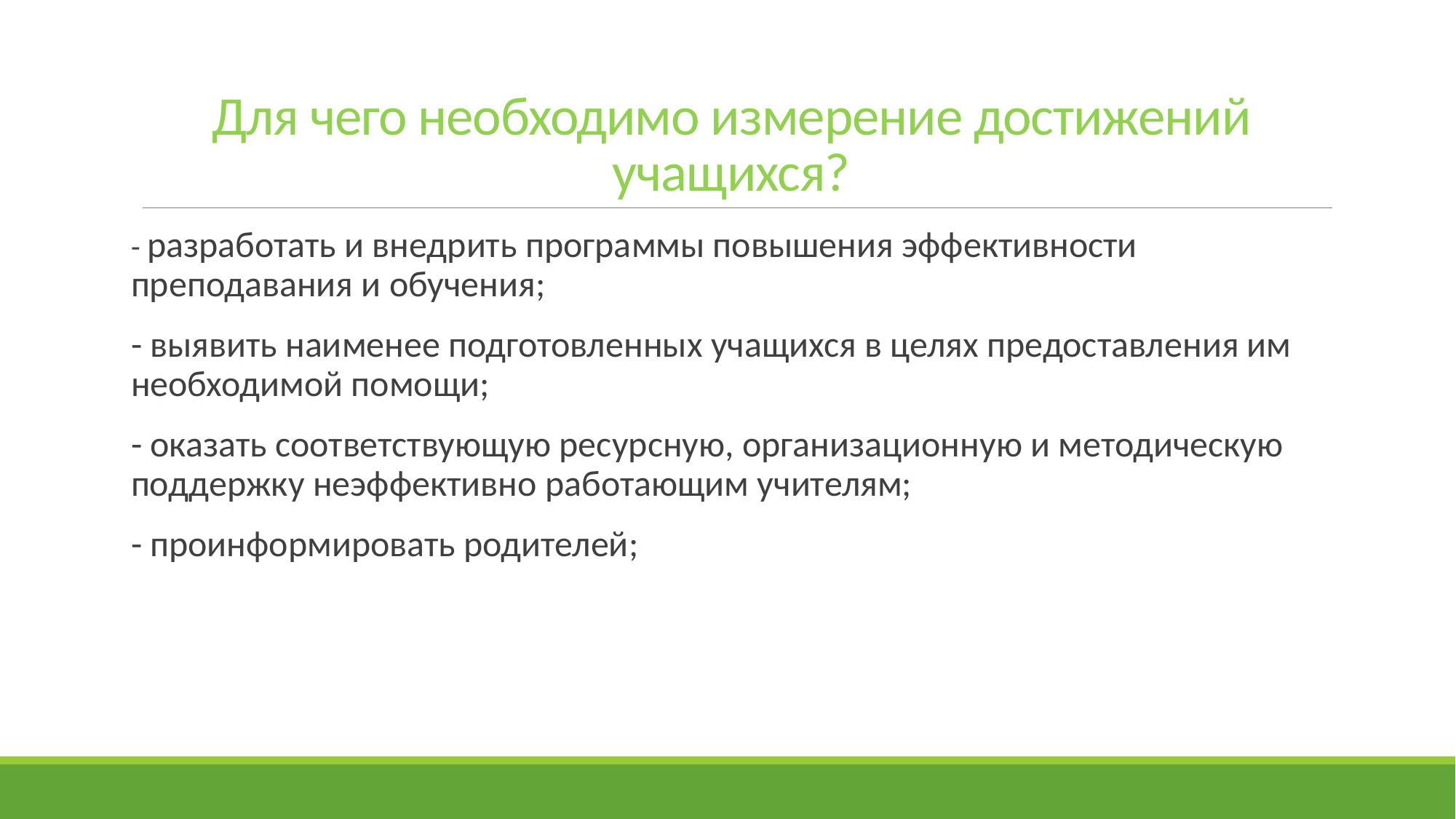

# Для чего необходимо измерение достижений учащихся?
- разработать и внедрить программы повышения эффективности преподавания и обучения;
- выявить наименее подготовленных учащихся в целях предоставления им необходимой помощи;
- оказать соответствующую ресурсную, организационную и методическую поддержку неэффективно работающим учителям;
- проинформировать родителей;